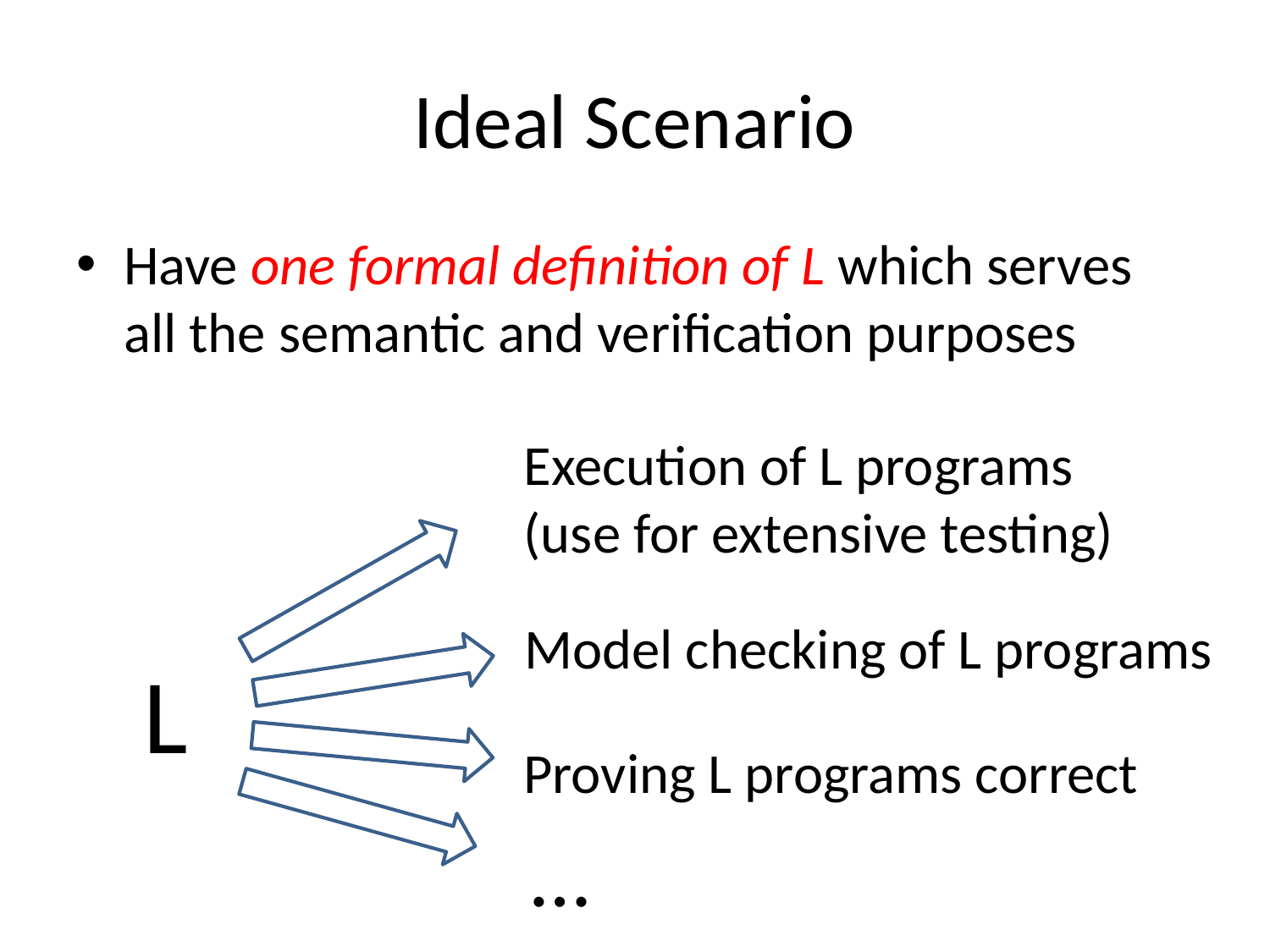

# Ideal Scenario
Have one formal definition of L which serves all the semantic and verification purposes
Execution of L programs
(use for extensive testing)

Model checking of L programs
L

Proving L programs correct

…